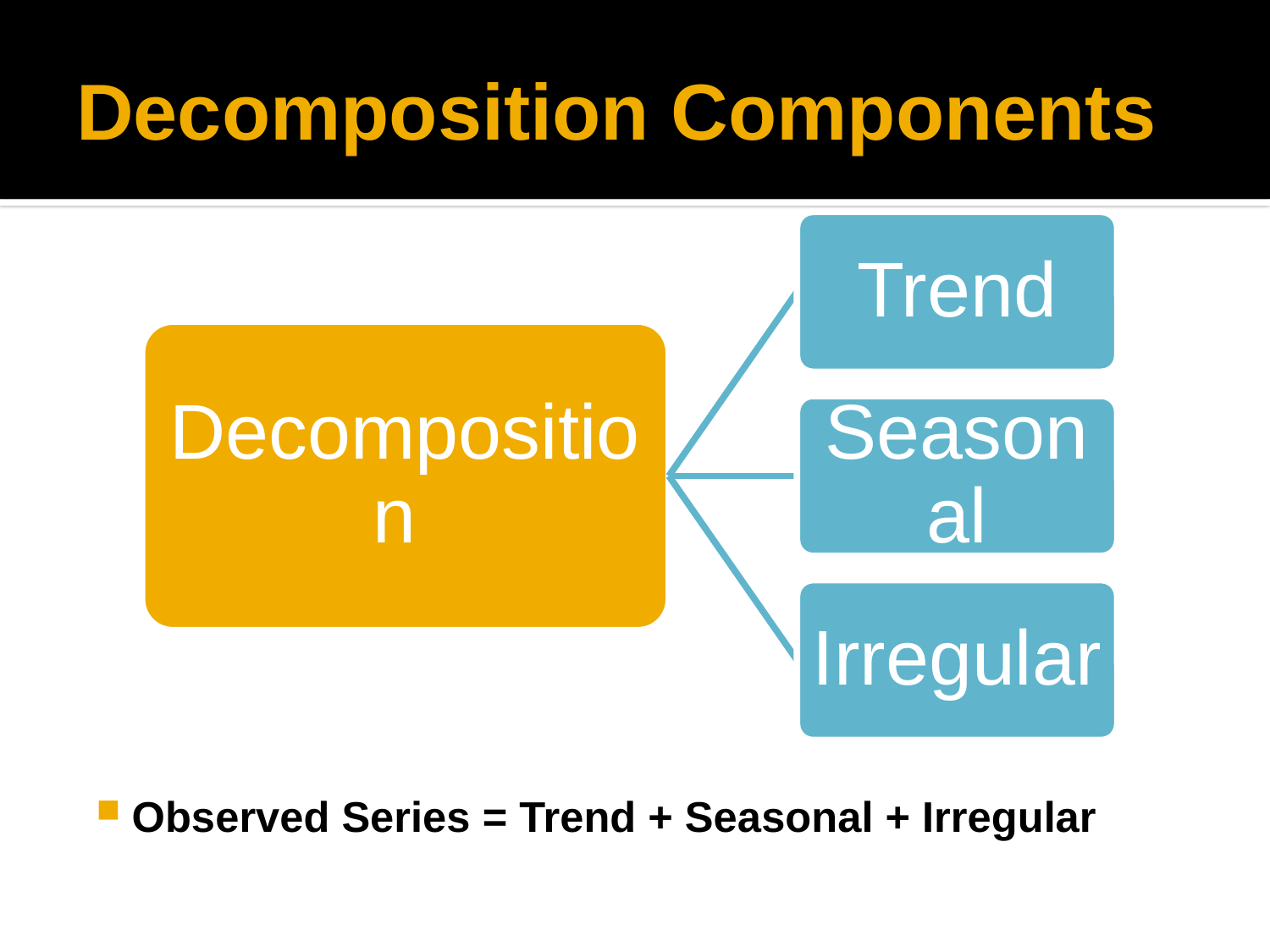

# Decomposition Components
Decomposition

Trend

Seasonal

Irregular
Observed Series = Trend + Seasonal + Irregular